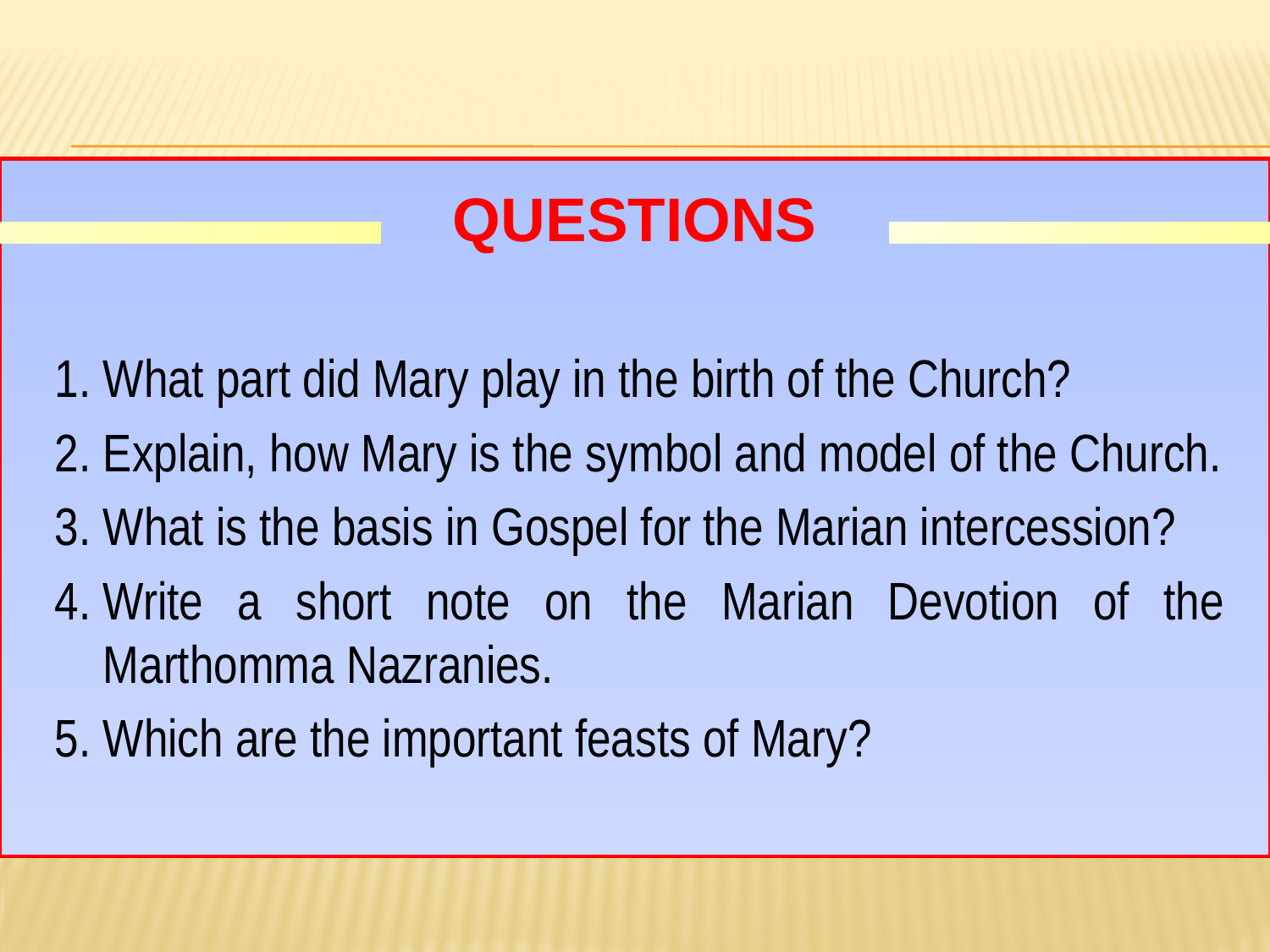

# Questions

1.	What part did Mary play in the birth of the Church?
2.	Explain, how Mary is the symbol and model of the Church.
3.	What is the basis in Gospel for the Marian intercession?
4.	Write a short note on the Marian Devotion of the Marthomma Nazranies.
5.	Which are the important feasts of Mary?